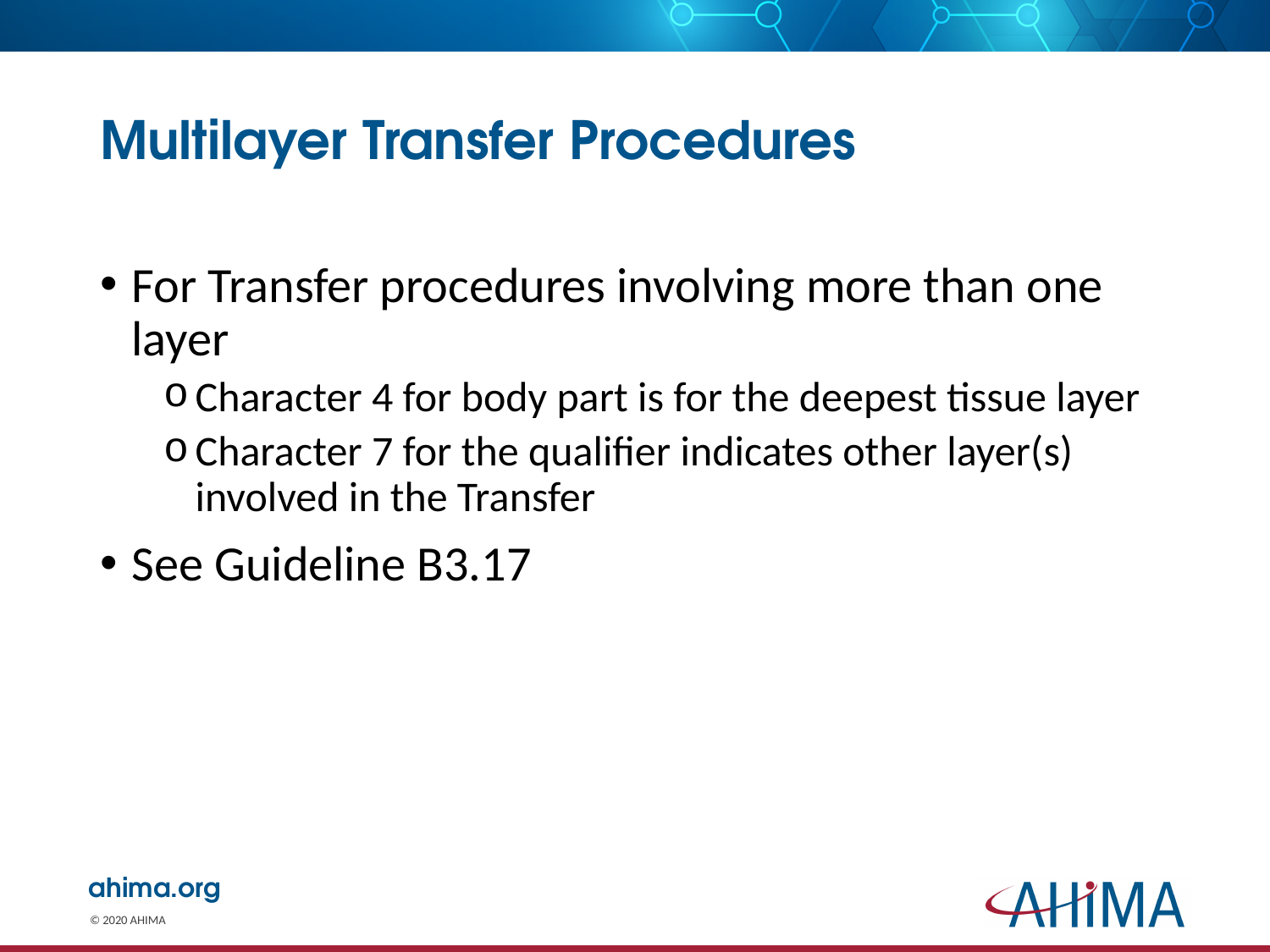

# Multilayer Transfer Procedures
For Transfer procedures involving more than one layer
Character 4 for body part is for the deepest tissue layer
Character 7 for the qualifier indicates other layer(s) involved in the Transfer
See Guideline B3.17